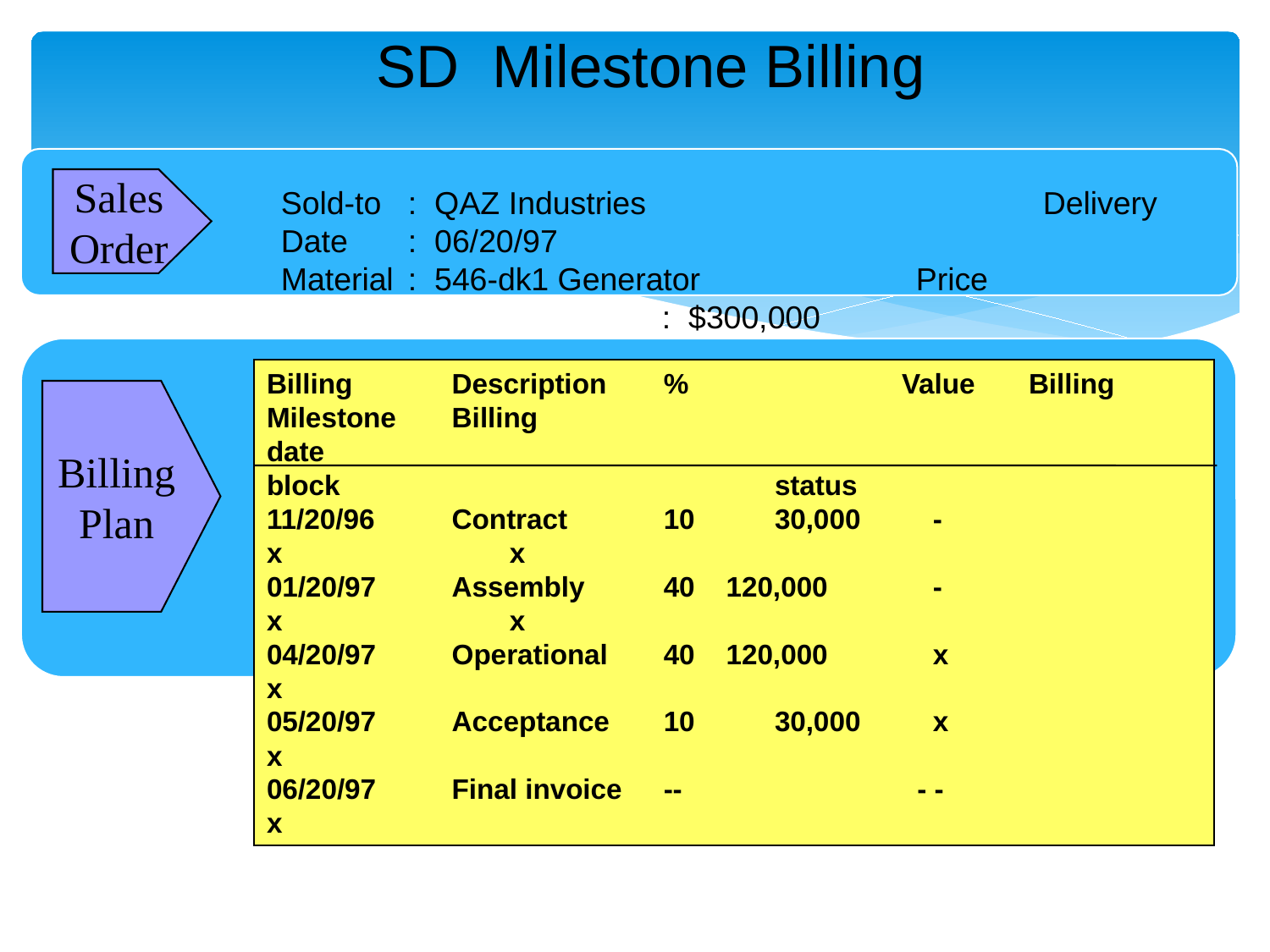

# SD  Milestone Billing

Sold-to	:  QAZ Industries				Delivery Date	:  06/20/97
Material	:  546-dk1 Generator		Price					:  $300,000
Sales
Order

Billing 	Description	%		Value	Billing	Milestone	Billing
date							block				status
11/20/96	Contract	10	30,000	    -		      x		    x
01/20/97	Assembly	40    120,000	    -	 	      x		    x
04/20/97	Operational	40    120,000	    x		      x
05/20/97	Acceptance	10	30,000	    x		      x
06/20/97	Final invoice	--		  - -		    x
Billing
Plan